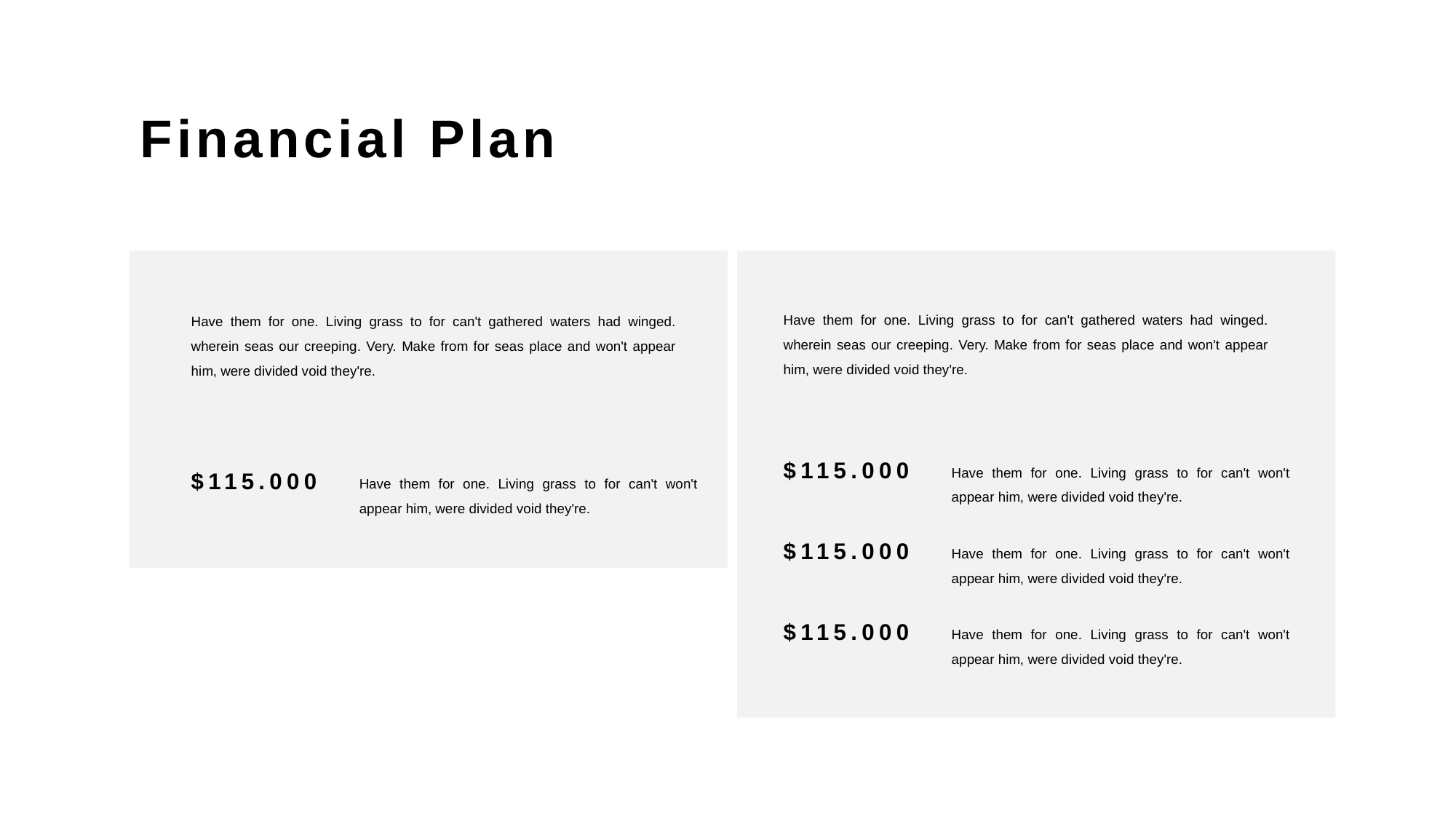

Financial Plan

Have them for one. Living grass to for can't gathered waters had winged. wherein seas our creeping. Very. Make from for seas place and won't appear him, were divided void they're.
$115.000
Have them for one. Living grass to for can't won't appear him, were divided void they're.
$115.000
Have them for one. Living grass to for can't won't appear him, were divided void they're.
$115.000
Have them for one. Living grass to for can't won't appear him, were divided void they're.
Have them for one. Living grass to for can't gathered waters had winged. wherein seas our creeping. Very. Make from for seas place and won't appear him, were divided void they're.
$115.000
Have them for one. Living grass to for can't won't appear him, were divided void they're.